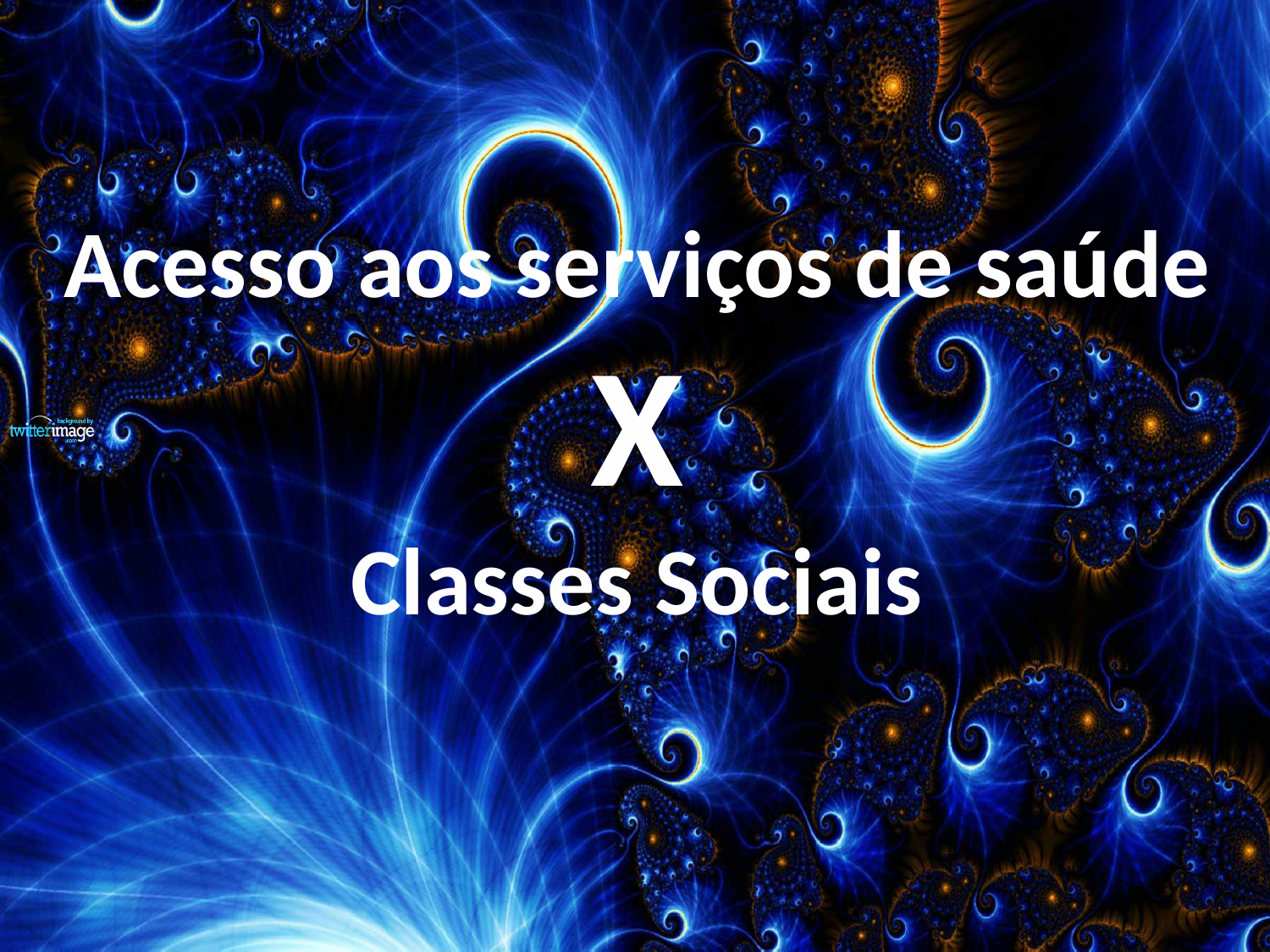

Acesso aos serviços de saúde
X
Classes Sociais